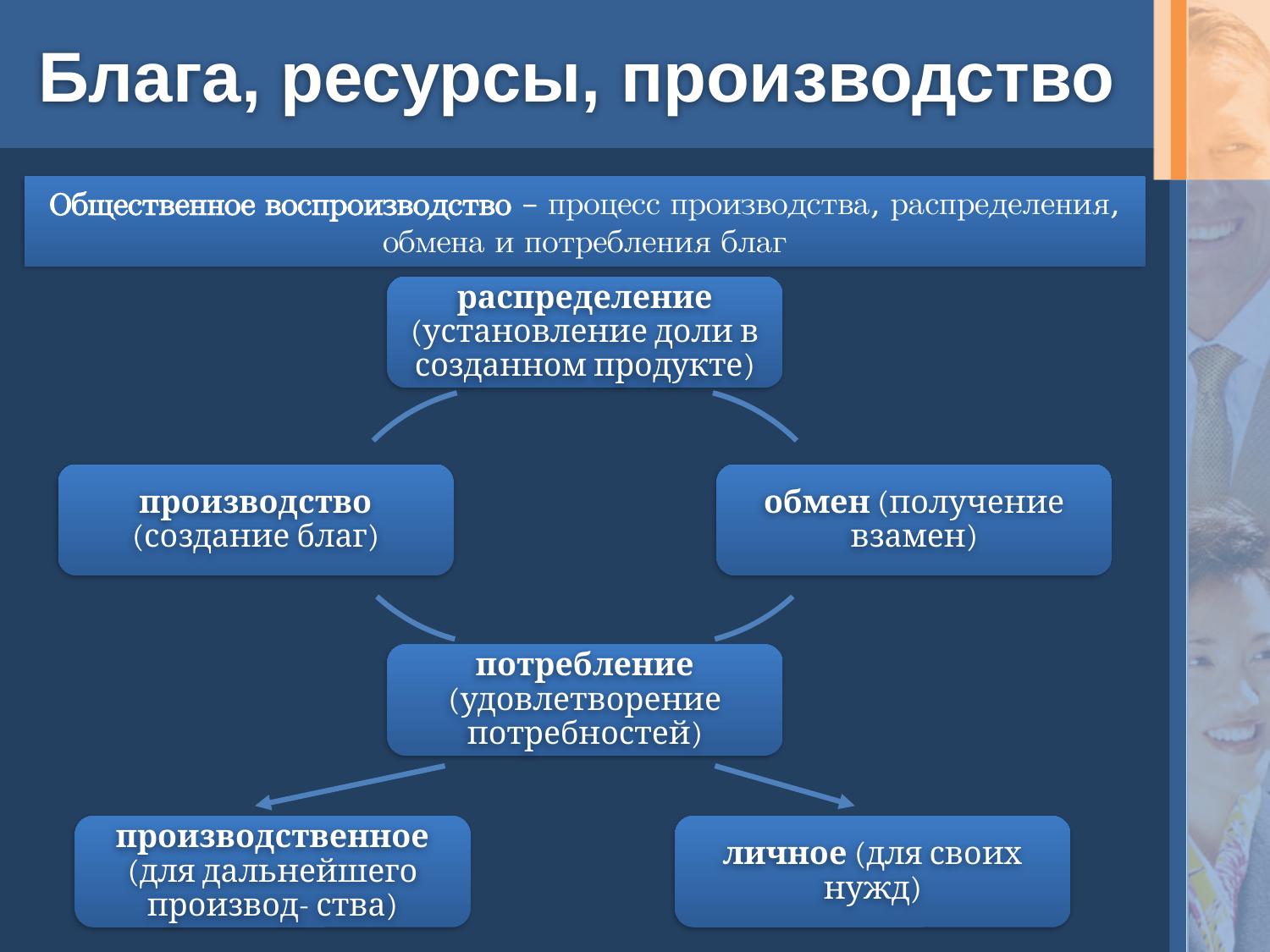

# Блага, ресурсы, производство
Общественное воспроизводство – процесс производства, распределения, обмена и потребления благ

распределение (установление доли в созданном продукте)

производство (создание благ)

обмен (получение взамен)

потребление (удовлетворение потребностей)

производственное (для дальнейшего производ- ства)

личное (для своих нужд)